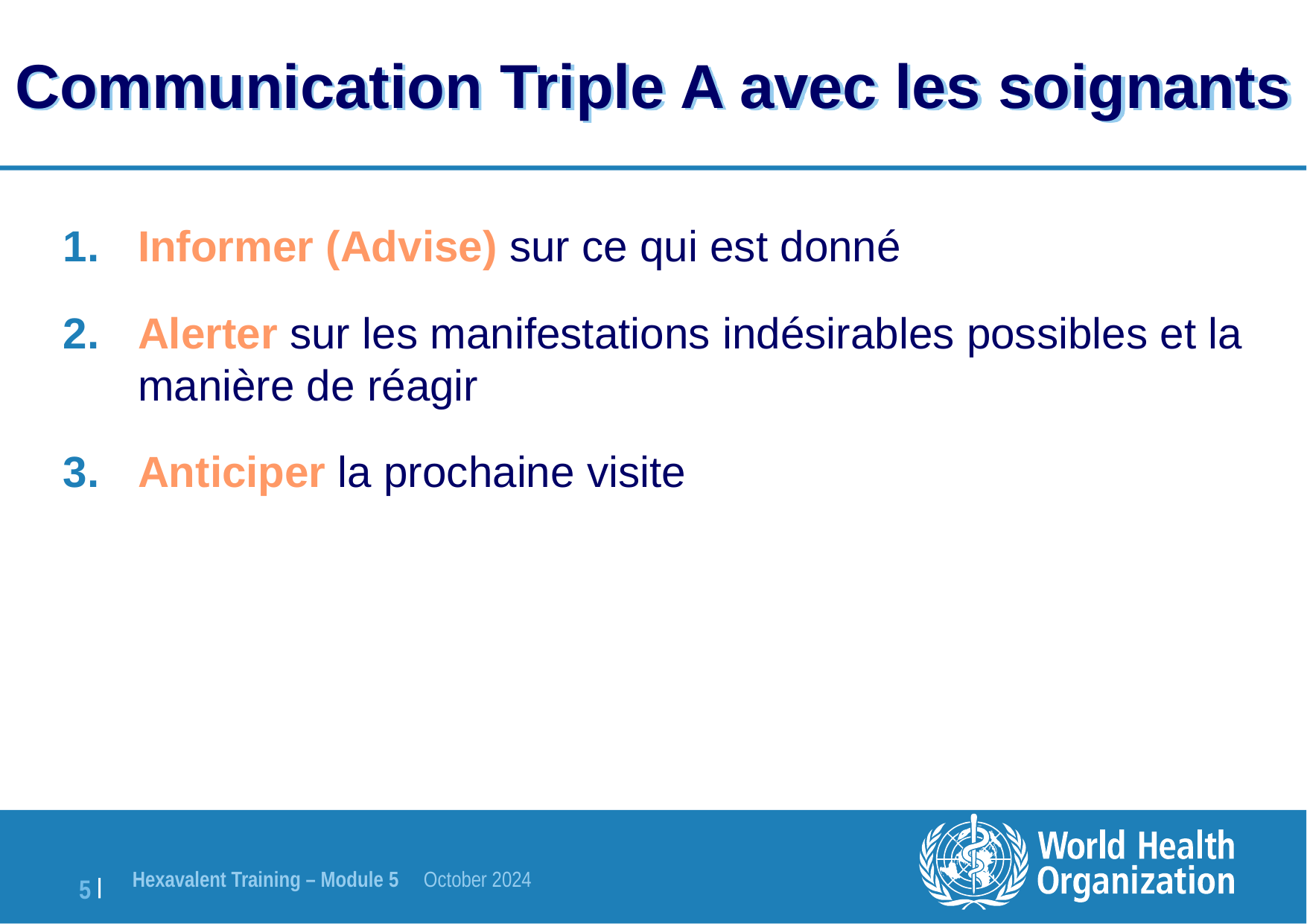

# Communication Triple A avec les soignants
Informer (Advise) sur ce qui est donné
Alerter sur les manifestations indésirables possibles et la manière de réagir
Anticiper la prochaine visite